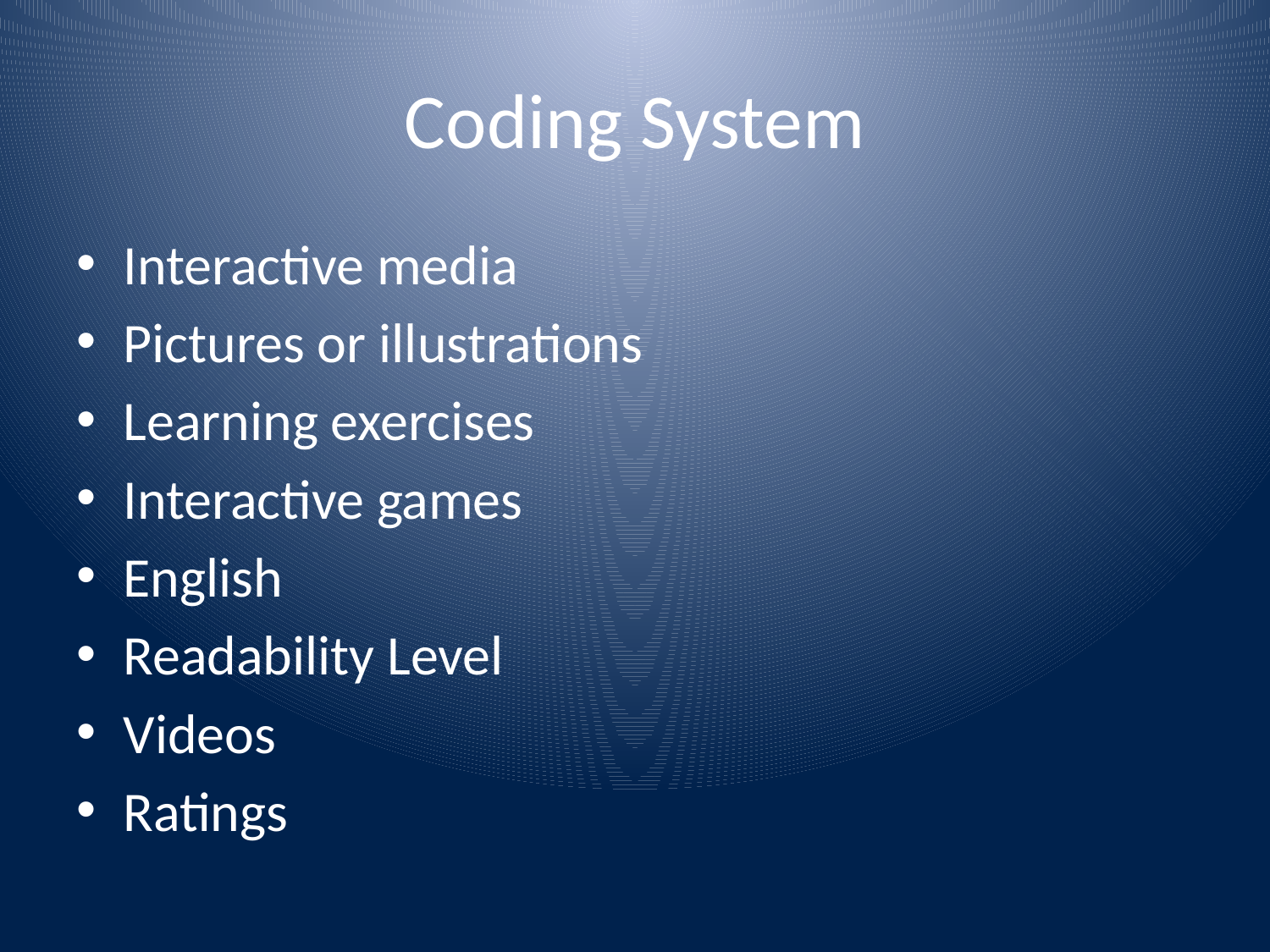

# Coding System
Interactive media
Pictures or illustrations
Learning exercises
Interactive games
English
Readability Level
Videos
Ratings